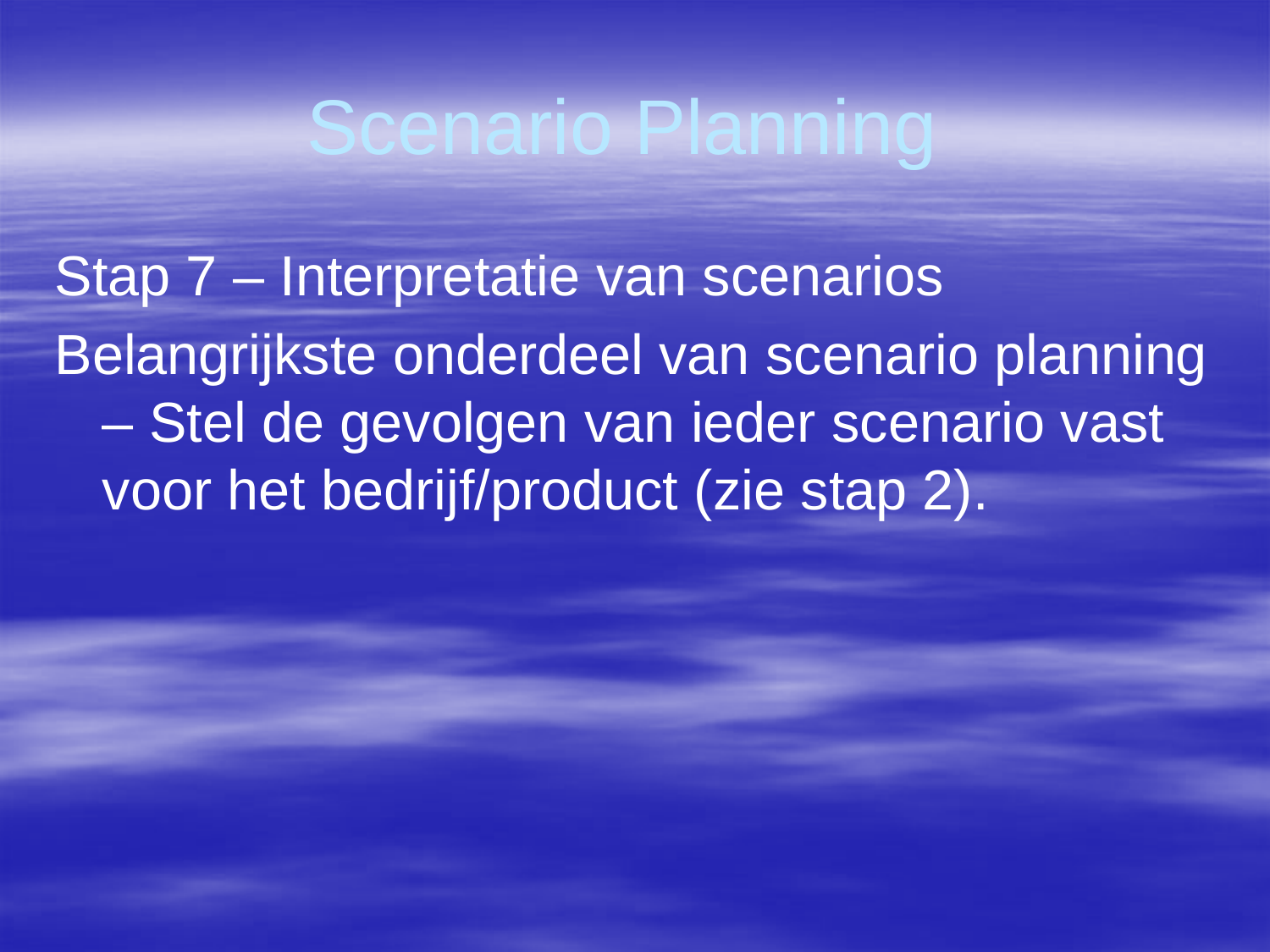

# Scenario Planning
Stap 7 – Interpretatie van scenarios
Belangrijkste onderdeel van scenario planning – Stel de gevolgen van ieder scenario vast voor het bedrijf/product (zie stap 2).